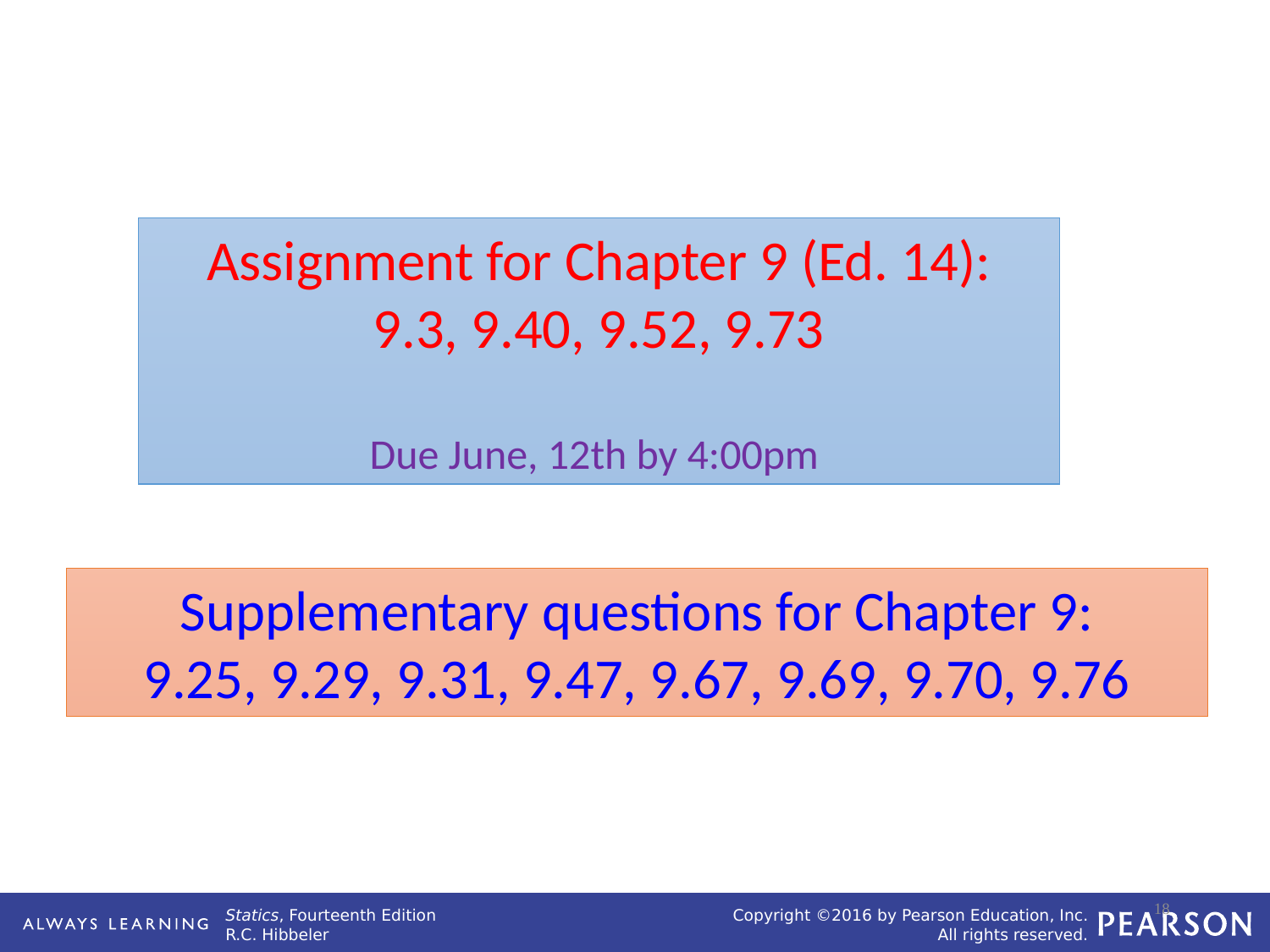

Assignment for Chapter 9 (Ed. 14):
9.3, 9.40, 9.52, 9.73

Due June, 12th by 4:00pm
Supplementary questions for Chapter 9:
9.25, 9.29, 9.31, 9.47, 9.67, 9.69, 9.70, 9.76
18